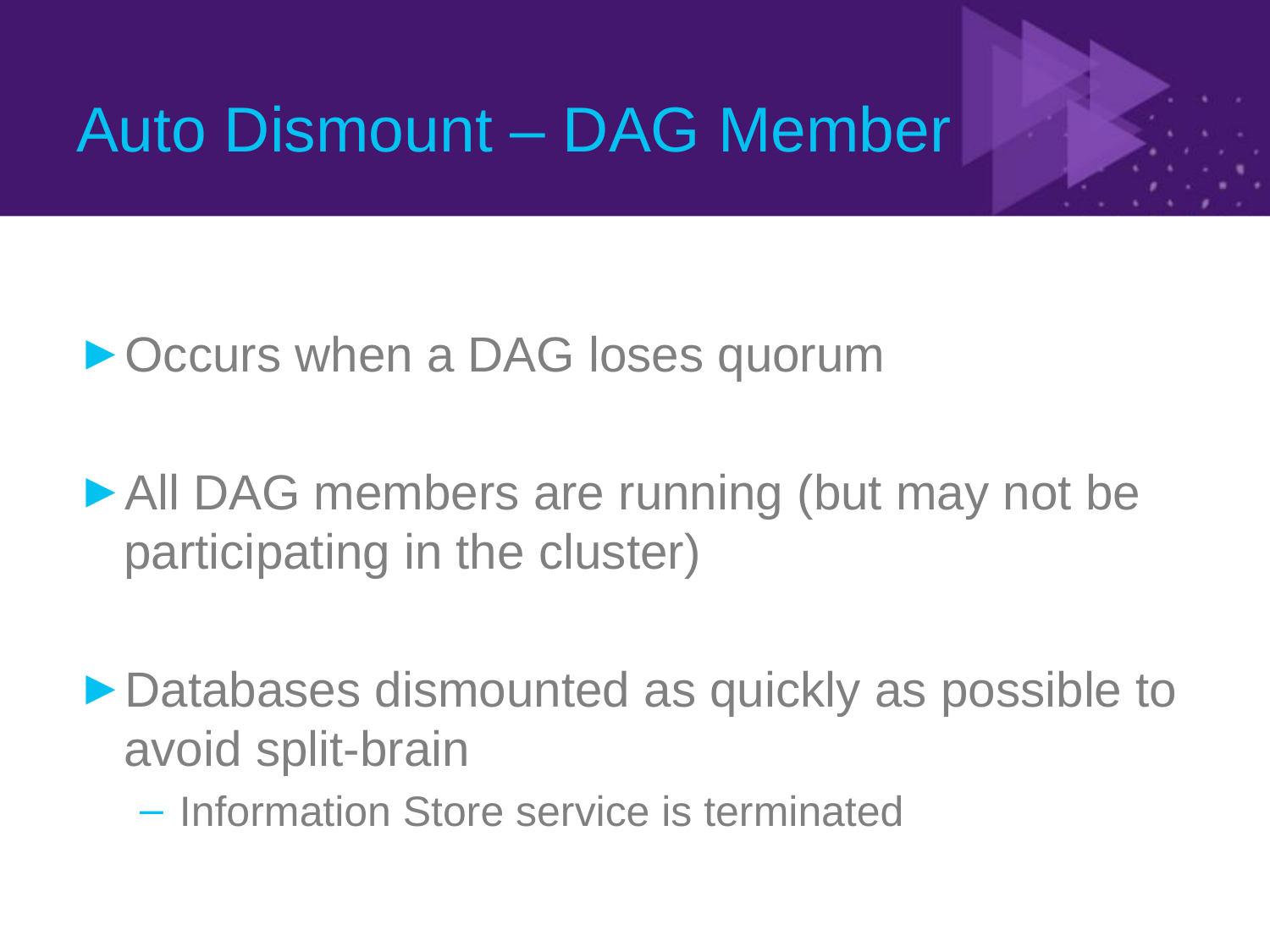

# Auto Dismount – DAG Member
Occurs when a DAG loses quorum

All DAG members are running (but may not be participating in the cluster)

Databases dismounted as quickly as possible to avoid split-brain
Information Store service is terminated